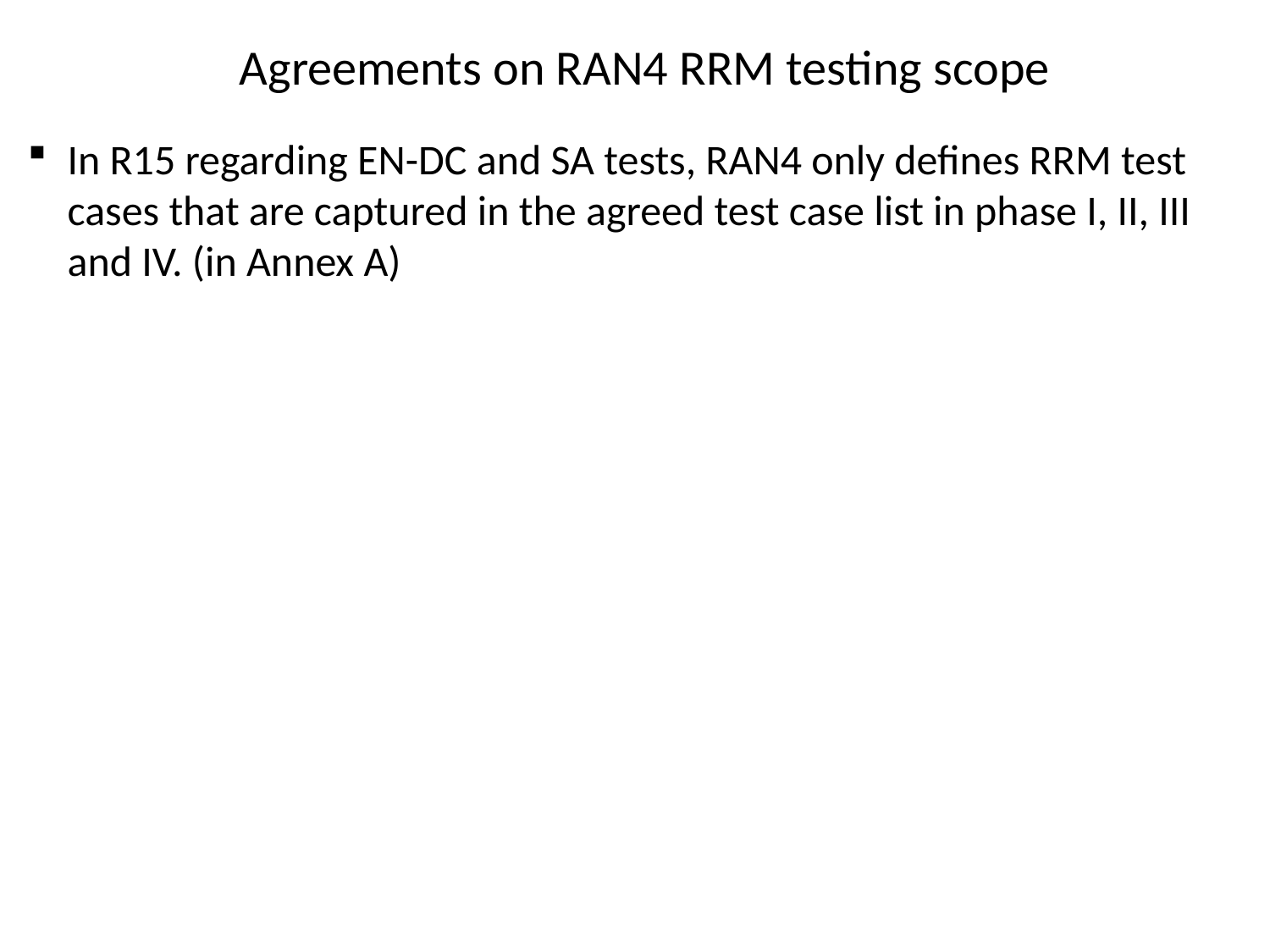

Agreements on RAN4 RRM testing scope
In R15 regarding EN-DC and SA tests, RAN4 only defines RRM test cases that are captured in the agreed test case list in phase I, II, III and IV. (in Annex A)